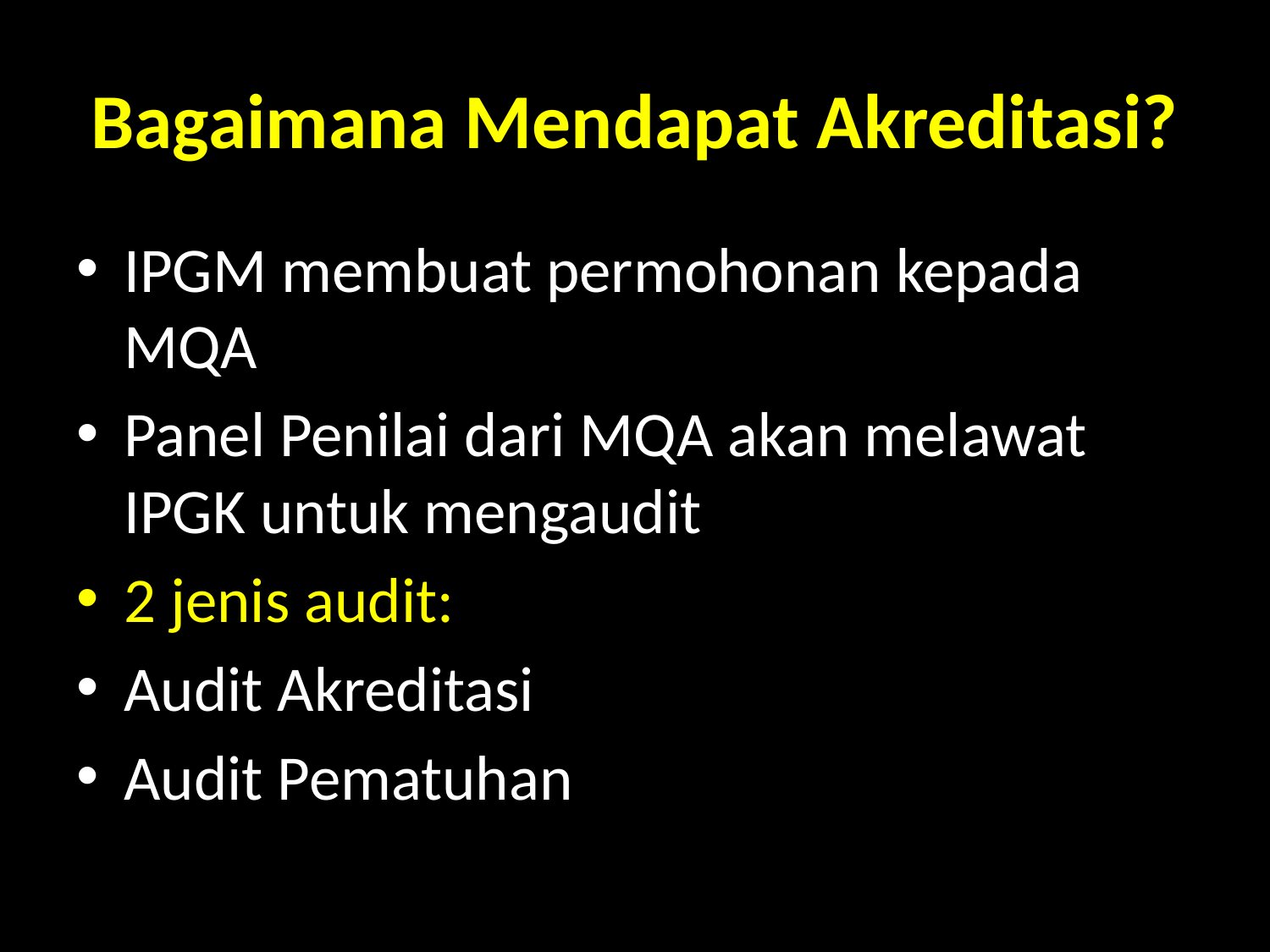

# Bagaimana Mendapat Akreditasi?
IPGM membuat permohonan kepada MQA
Panel Penilai dari MQA akan melawat IPGK untuk mengaudit
2 jenis audit:
Audit Akreditasi
Audit Pematuhan